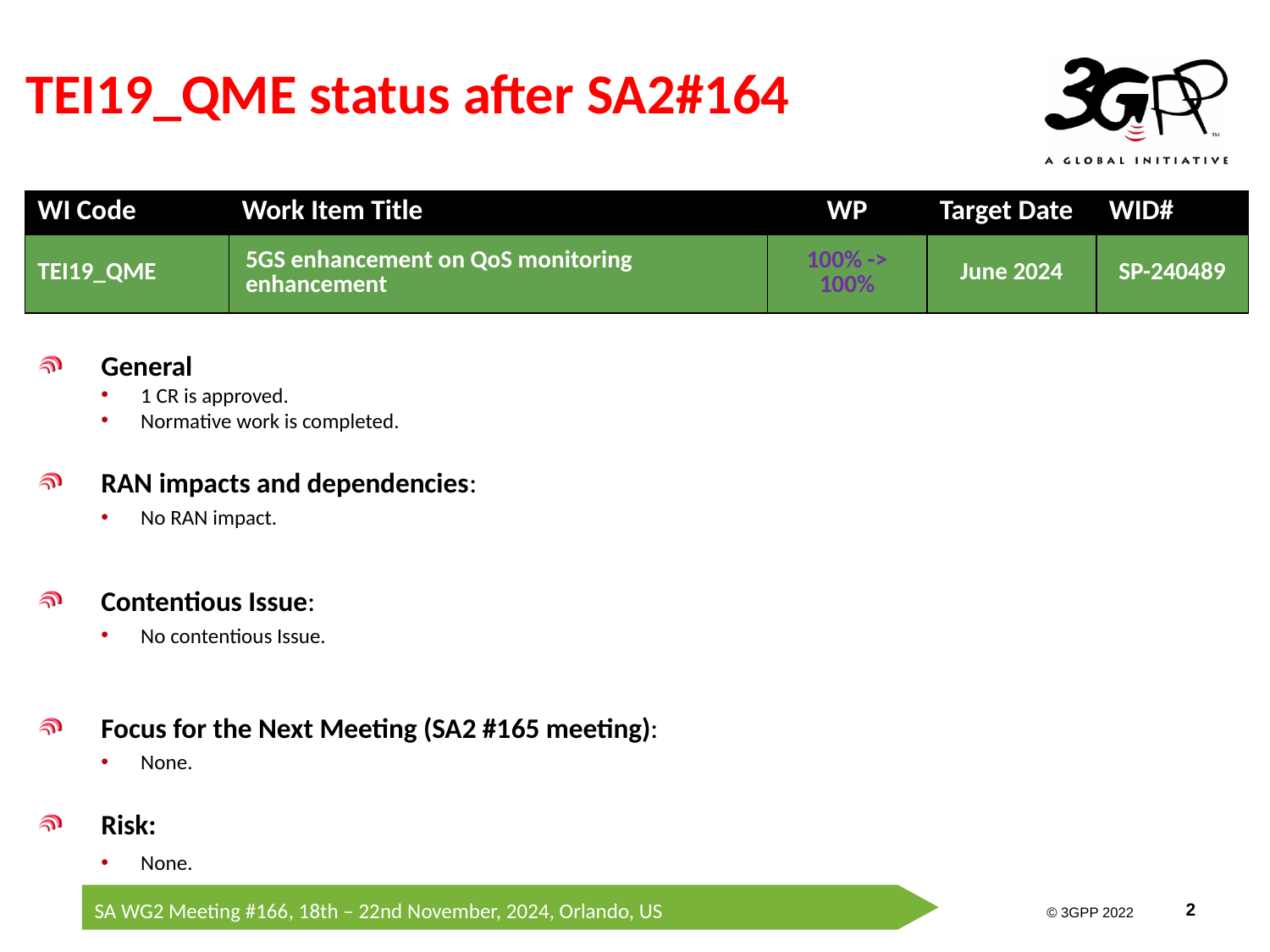

# TEI19_QME status after SA2#164
| WI Code | Work Item Title | WP | Target Date | WID# |
| --- | --- | --- | --- | --- |
| TEI19\_QME | 5GS enhancement on QoS monitoring enhancement | 100% -> 100% | June 2024 | SP-240489 |
General
1 CR is approved.
Normative work is completed.
RAN impacts and dependencies:
No RAN impact.

Contentious Issue:
No contentious Issue.

Focus for the Next Meeting (SA2 #165 meeting):
None.

Risk:
None.